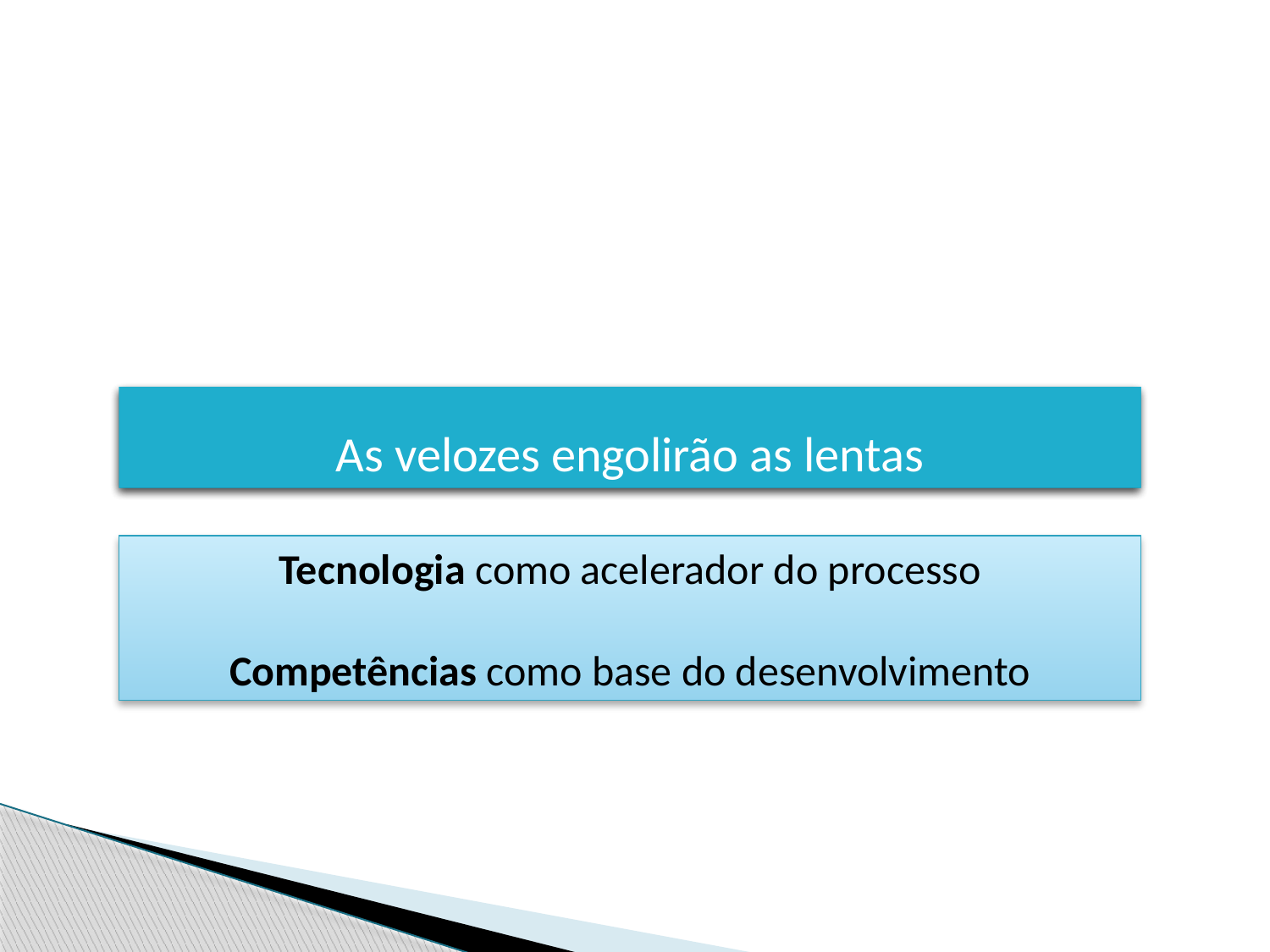

As grandes engolirão as pequenas
As velozes engolirão as lentas
Tecnologia como acelerador do processo

Competências como base do desenvolvimento